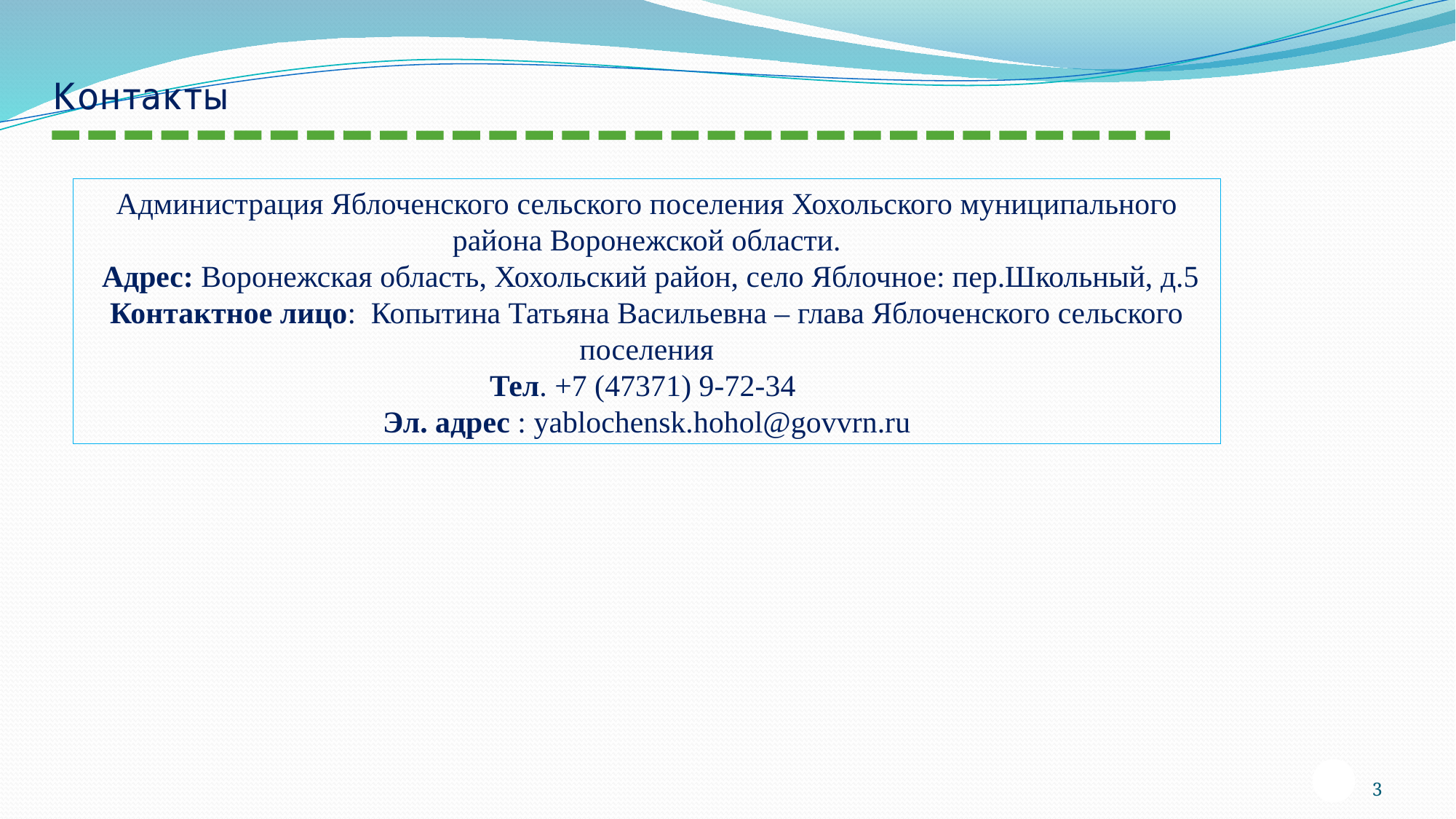

Контакты
Администрация Яблоченского сельского поселения Хохольского муниципального района Воронежской области.
 Адрес: Воронежская область, Хохольский район, село Яблочное: пер.Школьный, д.5
Контактное лицо:  Копытина Татьяна Васильевна – глава Яблоченского сельского поселения
Тел. +7 (47371) 9-72-34
Эл. адрес : yablochensk.hohol@govvrn.ru
3